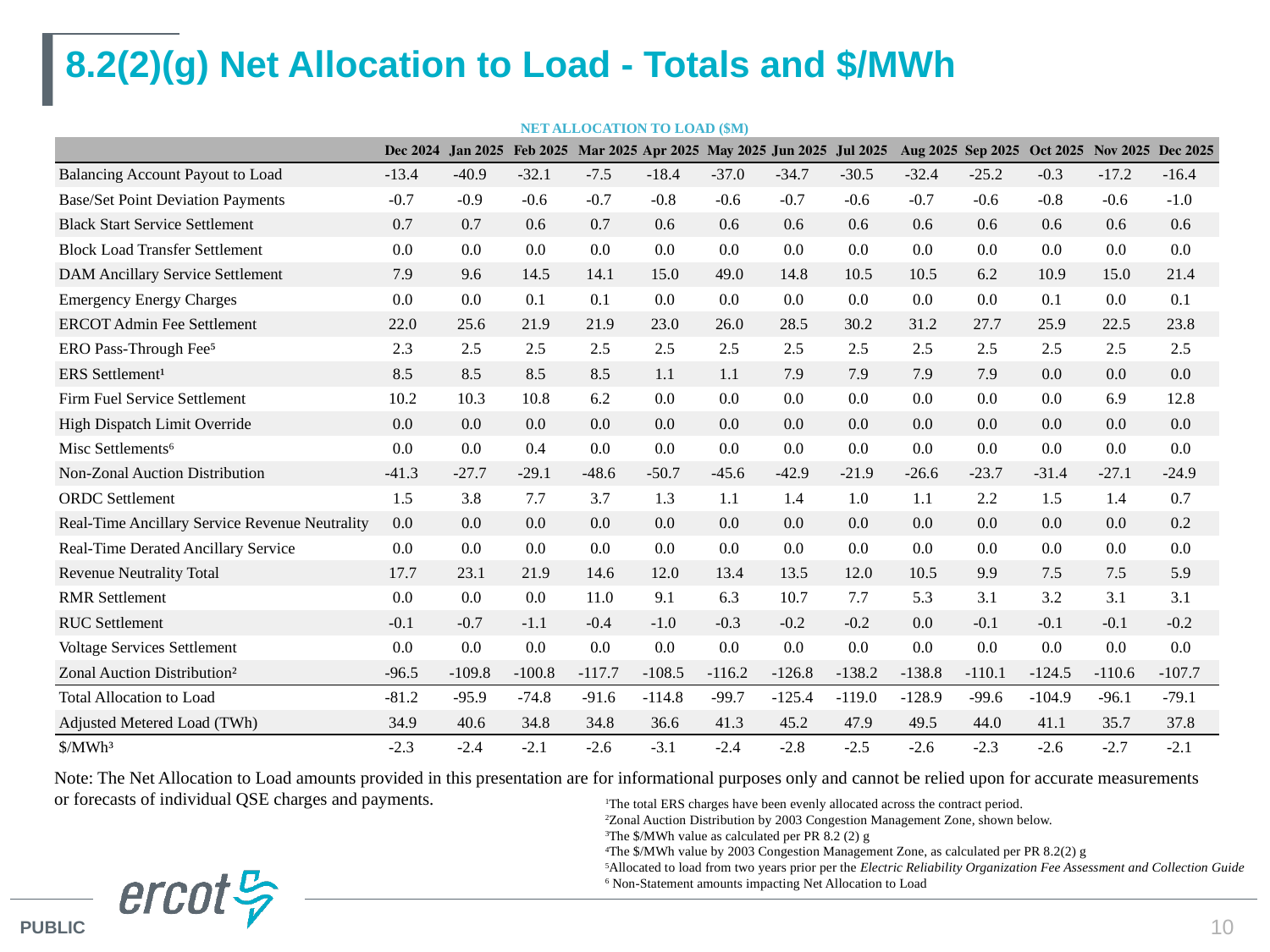

# 8.2(2)(g) Net Allocation to Load - Totals and $/MWh
NET ALLOCATION TO LOAD ($M)
|  | Dec 2024 | Jan 2025 | Feb 2025 | Mar 2025 | Apr 2025 | May 2025 | Jun 2025 | Jul 2025 | Aug 2025 | Sep 2025 | Oct 2025 | Nov 2025 | Dec 2025 |
| --- | --- | --- | --- | --- | --- | --- | --- | --- | --- | --- | --- | --- | --- |
| Balancing Account Payout to Load | -13.4 | -40.9 | -32.1 | -7.5 | -18.4 | -37.0 | -34.7 | -30.5 | -32.4 | -25.2 | -0.3 | -17.2 | -16.4 |
| Base/Set Point Deviation Payments | -0.7 | -0.9 | -0.6 | -0.7 | -0.8 | -0.6 | -0.7 | -0.6 | -0.7 | -0.6 | -0.8 | -0.6 | -1.0 |
| Black Start Service Settlement | 0.7 | 0.7 | 0.6 | 0.7 | 0.6 | 0.6 | 0.6 | 0.6 | 0.6 | 0.6 | 0.6 | 0.6 | 0.6 |
| Block Load Transfer Settlement | 0.0 | 0.0 | 0.0 | 0.0 | 0.0 | 0.0 | 0.0 | 0.0 | 0.0 | 0.0 | 0.0 | 0.0 | 0.0 |
| DAM Ancillary Service Settlement | 7.9 | 9.6 | 14.5 | 14.1 | 15.0 | 49.0 | 14.8 | 10.5 | 10.5 | 6.2 | 10.9 | 15.0 | 21.4 |
| Emergency Energy Charges | 0.0 | 0.0 | 0.1 | 0.1 | 0.0 | 0.0 | 0.0 | 0.0 | 0.0 | 0.0 | 0.1 | 0.0 | 0.1 |
| ERCOT Admin Fee Settlement | 22.0 | 25.6 | 21.9 | 21.9 | 23.0 | 26.0 | 28.5 | 30.2 | 31.2 | 27.7 | 25.9 | 22.5 | 23.8 |
| ERO Pass-Through Fee⁵ | 2.3 | 2.5 | 2.5 | 2.5 | 2.5 | 2.5 | 2.5 | 2.5 | 2.5 | 2.5 | 2.5 | 2.5 | 2.5 |
| ERS Settlement¹ | 8.5 | 8.5 | 8.5 | 8.5 | 1.1 | 1.1 | 7.9 | 7.9 | 7.9 | 7.9 | 0.0 | 0.0 | 0.0 |
| Firm Fuel Service Settlement | 10.2 | 10.3 | 10.8 | 6.2 | 0.0 | 0.0 | 0.0 | 0.0 | 0.0 | 0.0 | 0.0 | 6.9 | 12.8 |
| High Dispatch Limit Override | 0.0 | 0.0 | 0.0 | 0.0 | 0.0 | 0.0 | 0.0 | 0.0 | 0.0 | 0.0 | 0.0 | 0.0 | 0.0 |
| Misc Settlements⁶ | 0.0 | 0.0 | 0.4 | 0.0 | 0.0 | 0.0 | 0.0 | 0.0 | 0.0 | 0.0 | 0.0 | 0.0 | 0.0 |
| Non-Zonal Auction Distribution | -41.3 | -27.7 | -29.1 | -48.6 | -50.7 | -45.6 | -42.9 | -21.9 | -26.6 | -23.7 | -31.4 | -27.1 | -24.9 |
| ORDC Settlement | 1.5 | 3.8 | 7.7 | 3.7 | 1.3 | 1.1 | 1.4 | 1.0 | 1.1 | 2.2 | 1.5 | 1.4 | 0.7 |
| Real-Time Ancillary Service Revenue Neutrality | 0.0 | 0.0 | 0.0 | 0.0 | 0.0 | 0.0 | 0.0 | 0.0 | 0.0 | 0.0 | 0.0 | 0.0 | 0.2 |
| Real-Time Derated Ancillary Service | 0.0 | 0.0 | 0.0 | 0.0 | 0.0 | 0.0 | 0.0 | 0.0 | 0.0 | 0.0 | 0.0 | 0.0 | 0.0 |
| Revenue Neutrality Total | 17.7 | 23.1 | 21.9 | 14.6 | 12.0 | 13.4 | 13.5 | 12.0 | 10.5 | 9.9 | 7.5 | 7.5 | 5.9 |
| RMR Settlement | 0.0 | 0.0 | 0.0 | 11.0 | 9.1 | 6.3 | 10.7 | 7.7 | 5.3 | 3.1 | 3.2 | 3.1 | 3.1 |
| RUC Settlement | -0.1 | -0.7 | -1.1 | -0.4 | -1.0 | -0.3 | -0.2 | -0.2 | 0.0 | -0.1 | -0.1 | -0.1 | -0.2 |
| Voltage Services Settlement | 0.0 | 0.0 | 0.0 | 0.0 | 0.0 | 0.0 | 0.0 | 0.0 | 0.0 | 0.0 | 0.0 | 0.0 | 0.0 |
| Zonal Auction Distribution² | -96.5 | -109.8 | -100.8 | -117.7 | -108.5 | -116.2 | -126.8 | -138.2 | -138.8 | -110.1 | -124.5 | -110.6 | -107.7 |
| Total Allocation to Load | -81.2 | -95.9 | -74.8 | -91.6 | -114.8 | -99.7 | -125.4 | -119.0 | -128.9 | -99.6 | -104.9 | -96.1 | -79.1 |
| Adjusted Metered Load (TWh) | 34.9 | 40.6 | 34.8 | 34.8 | 36.6 | 41.3 | 45.2 | 47.9 | 49.5 | 44.0 | 41.1 | 35.7 | 37.8 |
| $/MWh³ | -2.3 | -2.4 | -2.1 | -2.6 | -3.1 | -2.4 | -2.8 | -2.5 | -2.6 | -2.3 | -2.6 | -2.7 | -2.1 |
Note: The Net Allocation to Load amounts provided in this presentation are for informational purposes only and cannot be relied upon for accurate measurements or forecasts of individual QSE charges and payments.
1The total ERS charges have been evenly allocated across the contract period.
2Zonal Auction Distribution by 2003 Congestion Management Zone, shown below.
3The $/MWh value as calculated per PR 8.2 (2) g
4The $/MWh value by 2003 Congestion Management Zone, as calculated per PR 8.2(2) g
5Allocated to load from two years prior per the Electric Reliability Organization Fee Assessment and Collection Guide
6 Non-Statement amounts impacting Net Allocation to Load
10